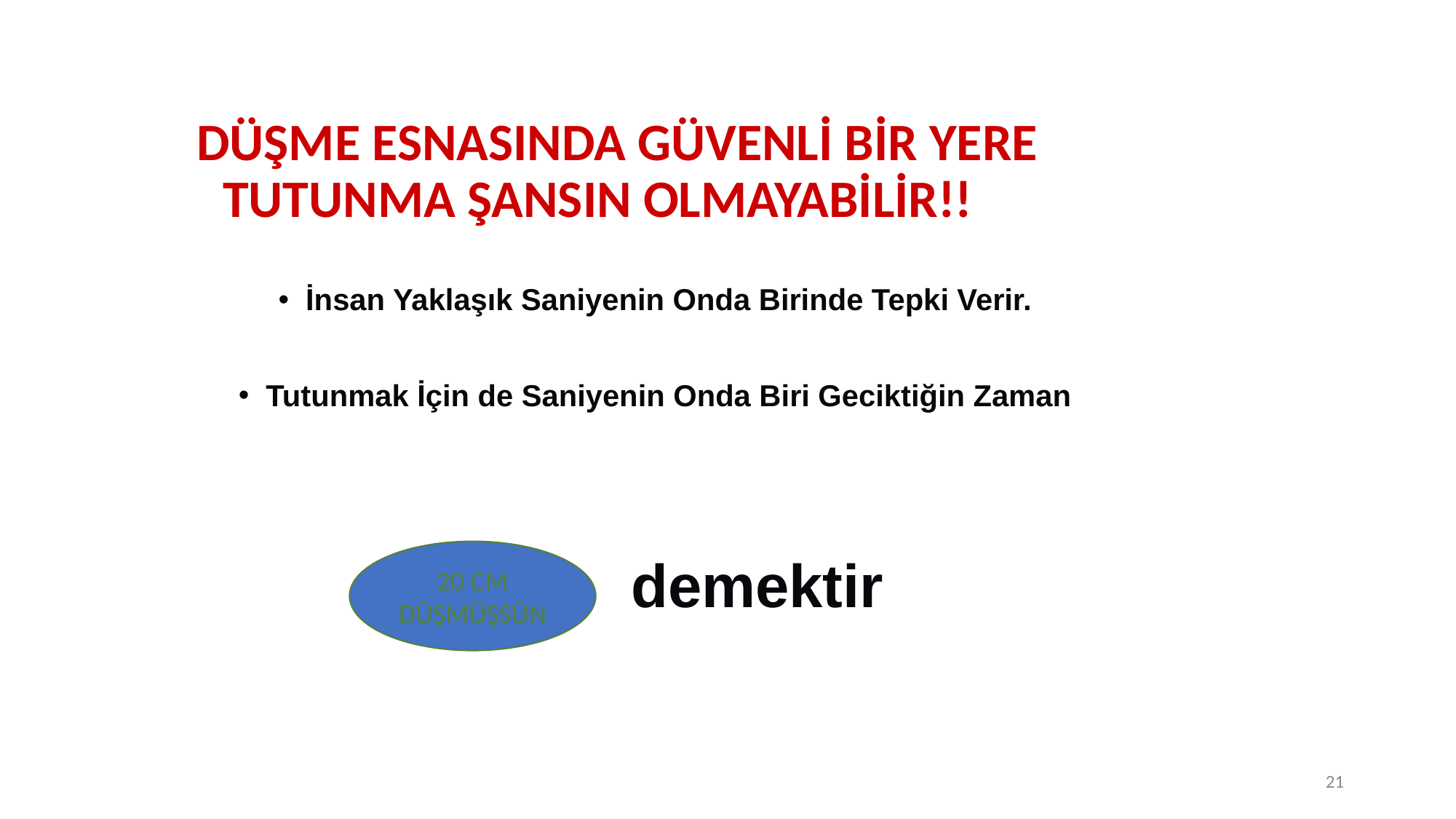

DÜŞME ESNASINDA GÜVENLİ BİR YERE TUTUNMA ŞANSIN OLMAYABİLİR!!
İnsan Yaklaşık Saniyenin Onda Birinde Tepki Verir.

Tutunmak İçin de Saniyenin Onda Biri Geciktiğin Zaman
20 CM DÜŞMÜŞSÜN
demektir
21